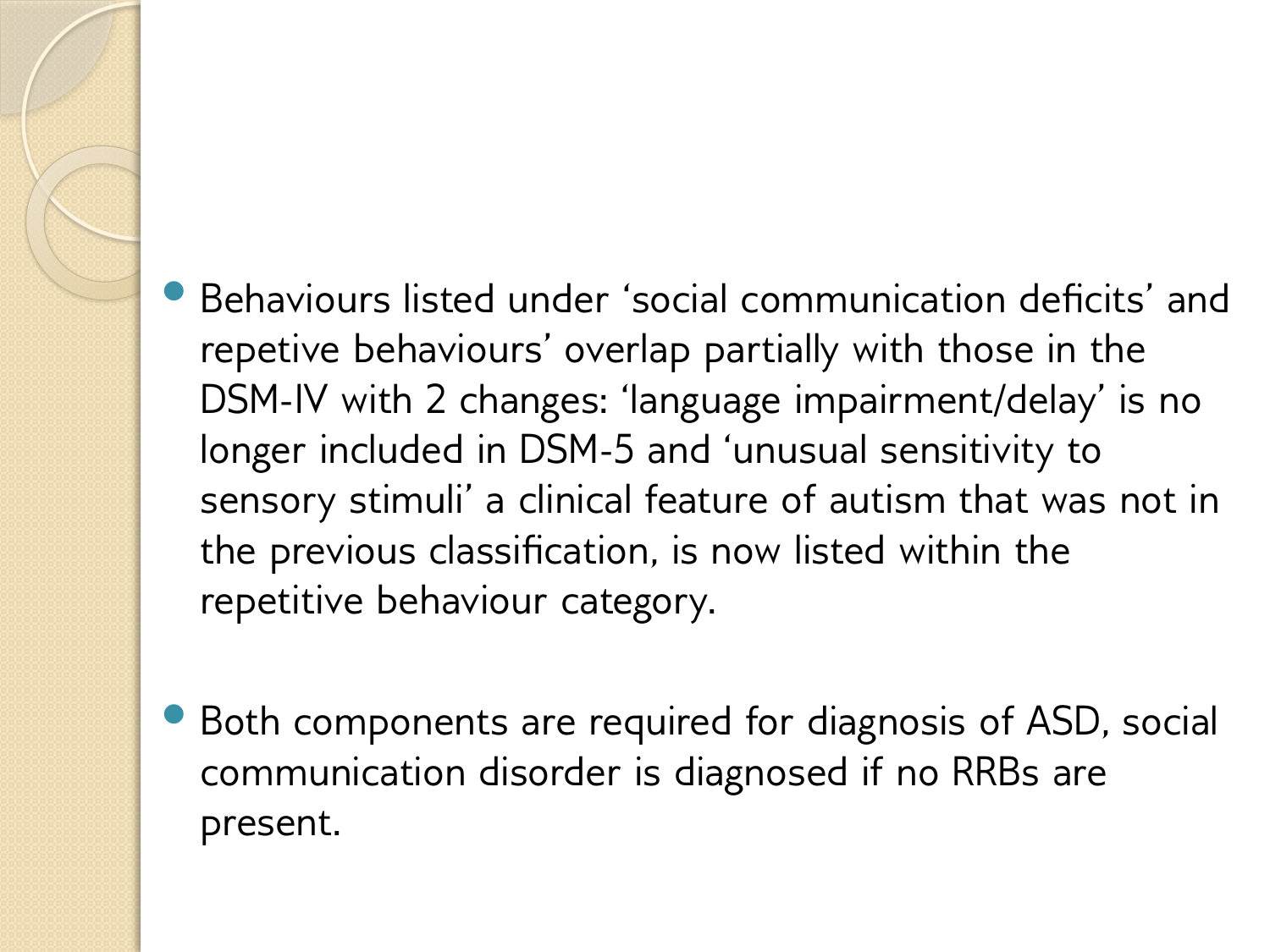

#
Behaviours listed under ‘social communication deficits’ and repetive behaviours’ overlap partially with those in the DSM-IV with 2 changes: ‘language impairment/delay’ is no longer included in DSM-5 and ‘unusual sensitivity to sensory stimuli’ a clinical feature of autism that was not in the previous classification, is now listed within the repetitive behaviour category.

Both components are required for diagnosis of ASD, social communication disorder is diagnosed if no RRBs are present.